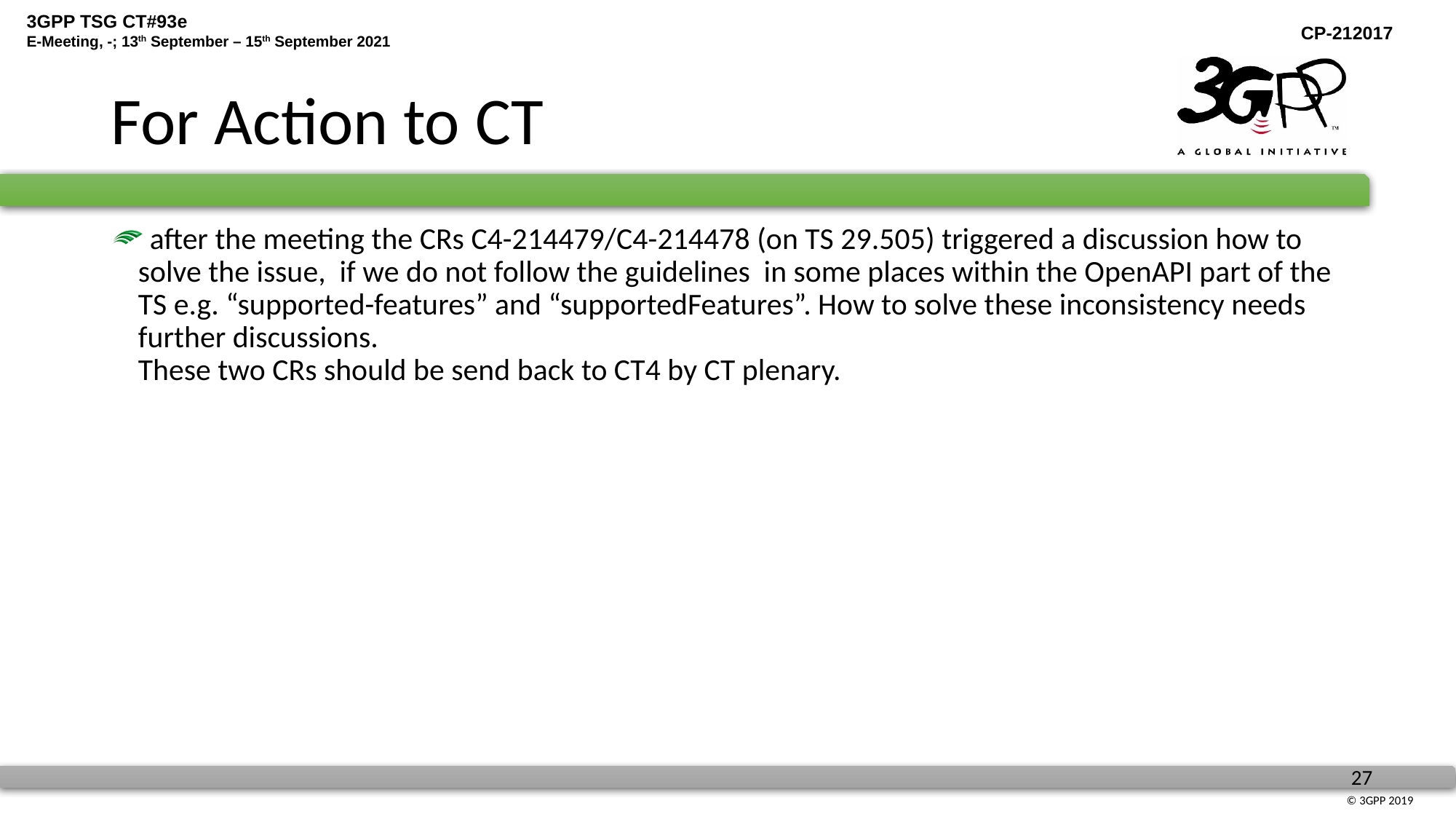

# For Action to CT
 after the meeting the CRs C4-214479/C4-214478 (on TS 29.505) triggered a discussion how to solve the issue,  if we do not follow the guidelines  in some places within the OpenAPI part of the TS e.g. “supported-features” and “supportedFeatures”. How to solve these inconsistency needs further discussions.
These two CRs should be send back to CT4 by CT plenary.